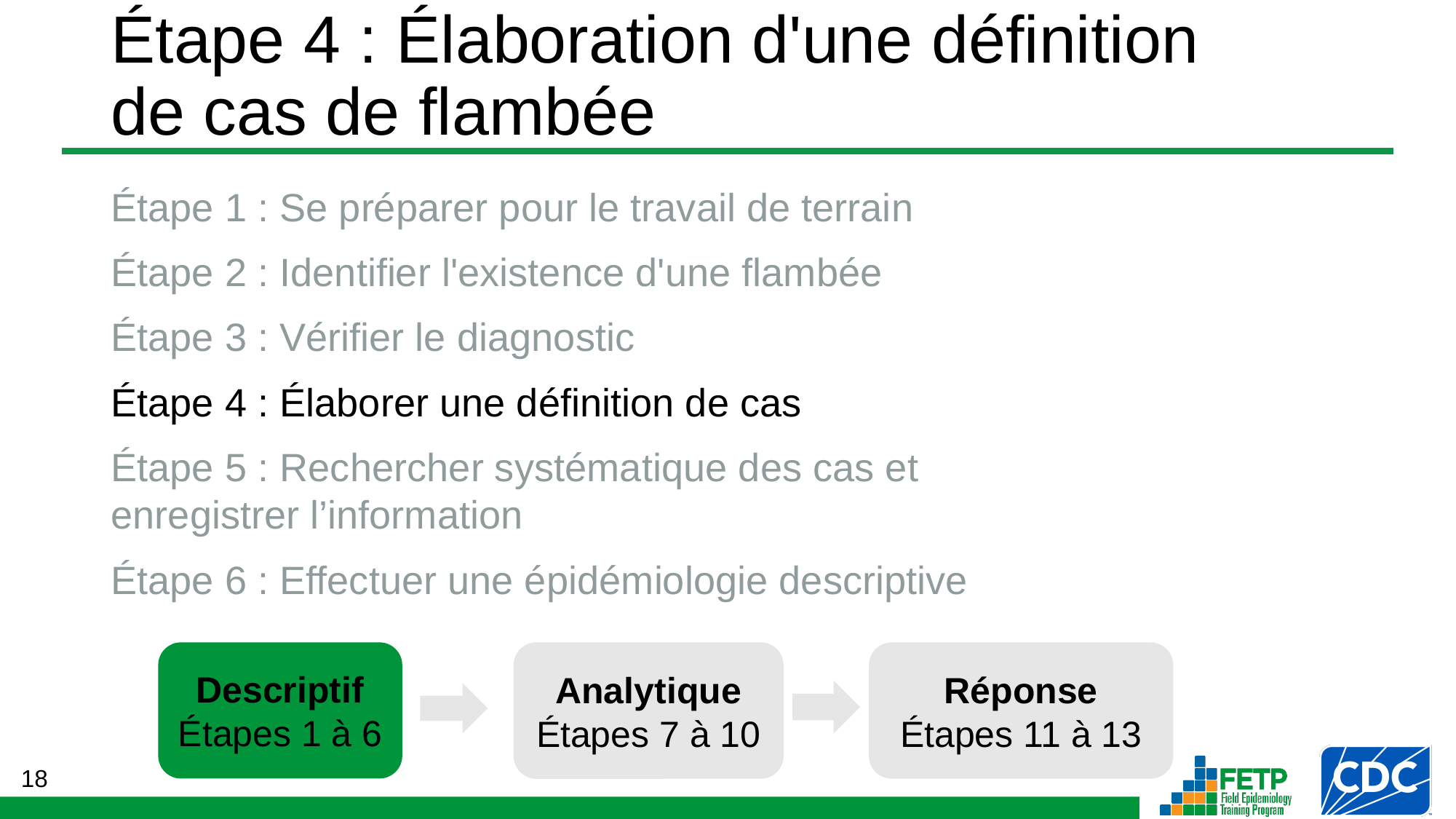

# Étape 4 : Élaboration d'une définition de cas de flambée
Étape 1 : Se préparer pour le travail de terrain
Étape 2 : Identifier l'existence d'une flambée
Étape 3 : Vérifier le diagnostic
Étape 4 : Élaborer une définition de cas
Étape 5 : Rechercher systématique des cas et
enregistrer l’information
Étape 6 : Effectuer une épidémiologie descriptive
Descriptif
Étapes 1 à 6
Analytique
Étapes 7 à 10
Réponse
Étapes 11 à 13